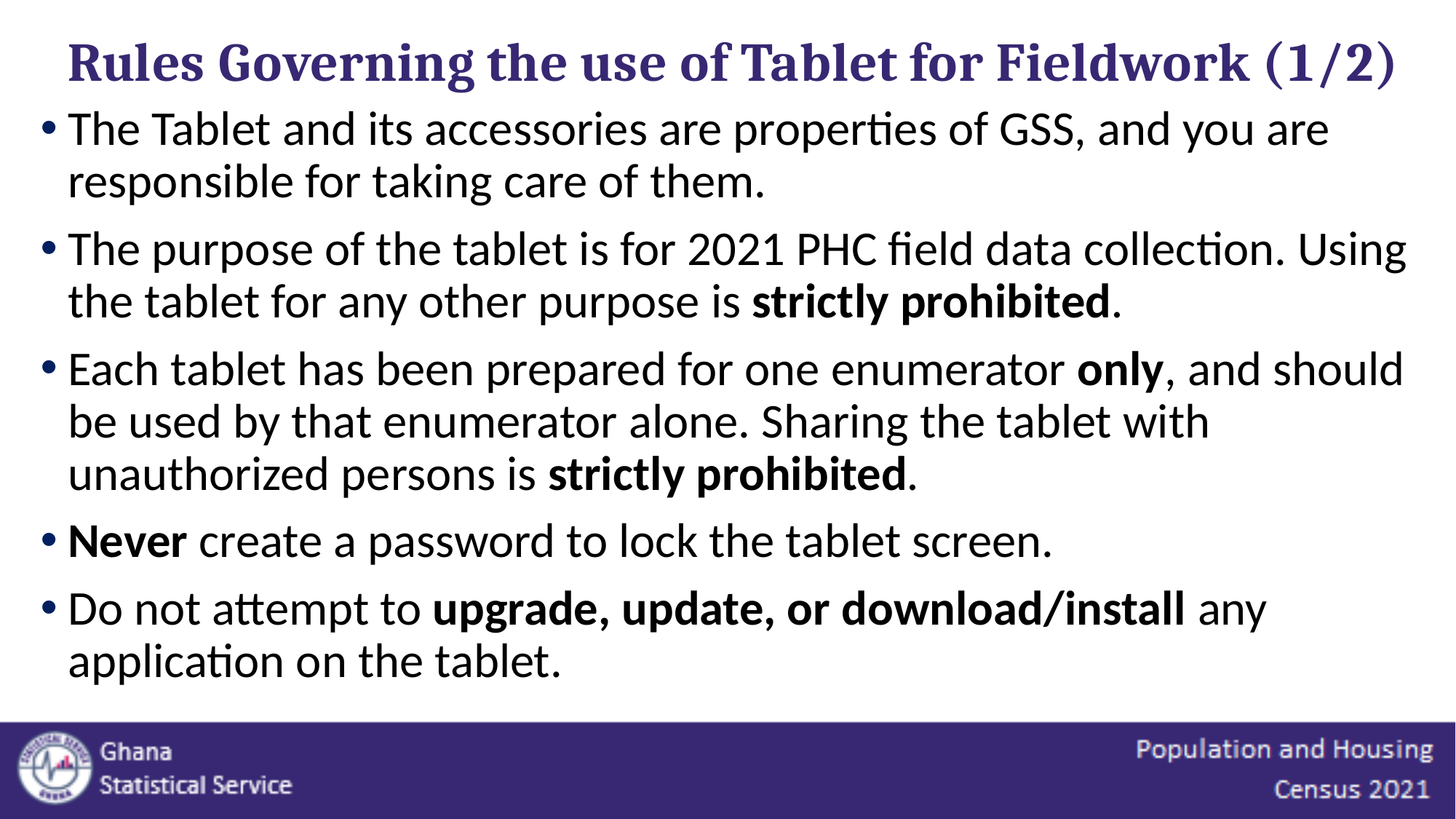

# Rules Governing the use of Tablet for Fieldwork (1/2)
The Tablet and its accessories are properties of GSS, and you are responsible for taking care of them.
The purpose of the tablet is for 2021 PHC field data collection. Using the tablet for any other purpose is strictly prohibited.
Each tablet has been prepared for one enumerator only, and should be used by that enumerator alone. Sharing the tablet with unauthorized persons is strictly prohibited.
Never create a password to lock the tablet screen.
Do not attempt to upgrade, update, or download/install any application on the tablet.
16